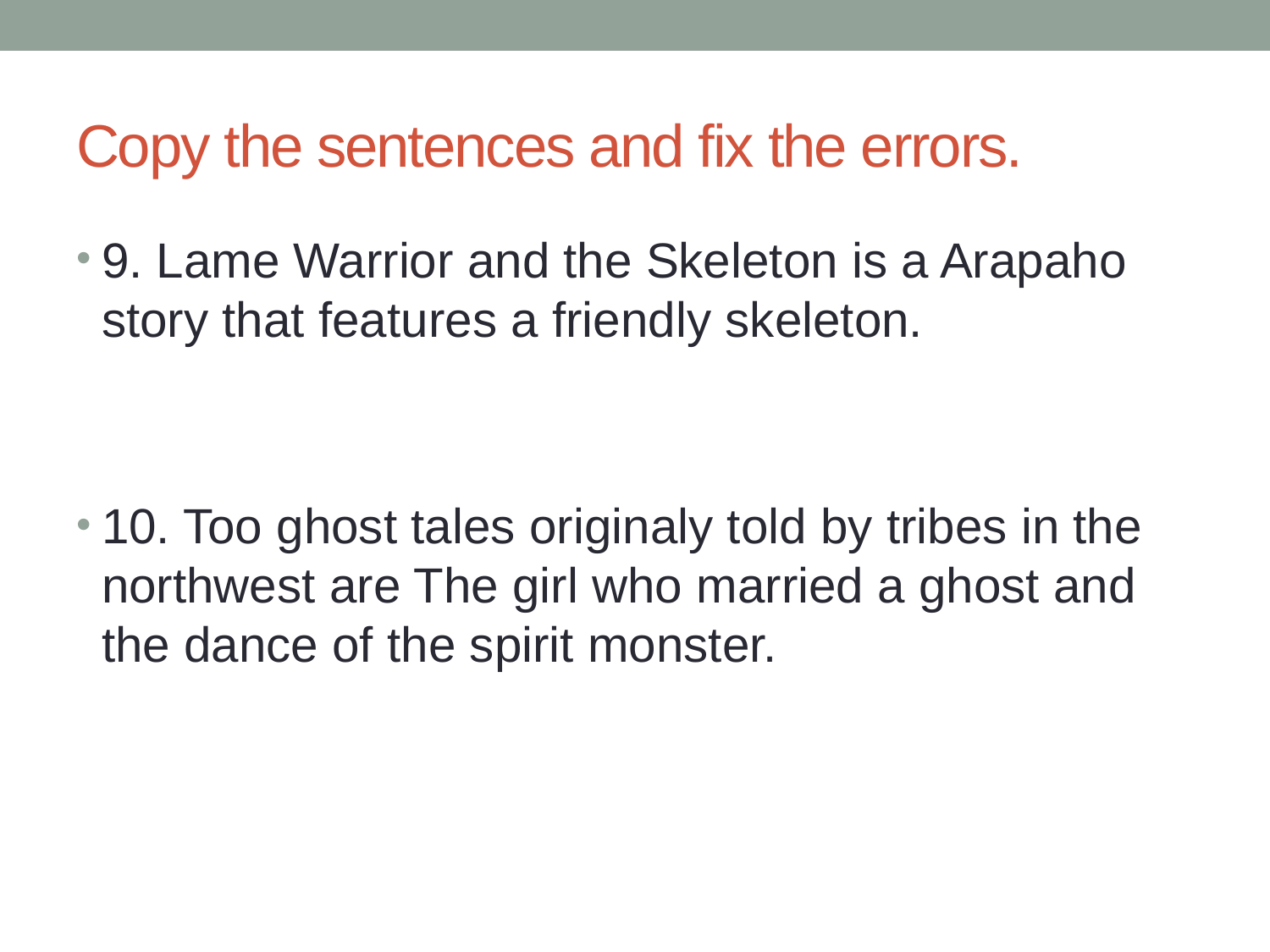

# Copy the sentences and fix the errors.
9. Lame Warrior and the Skeleton is a Arapaho story that features a friendly skeleton.

10. Too ghost tales originaly told by tribes in the northwest are The girl who married a ghost and the dance of the spirit monster.